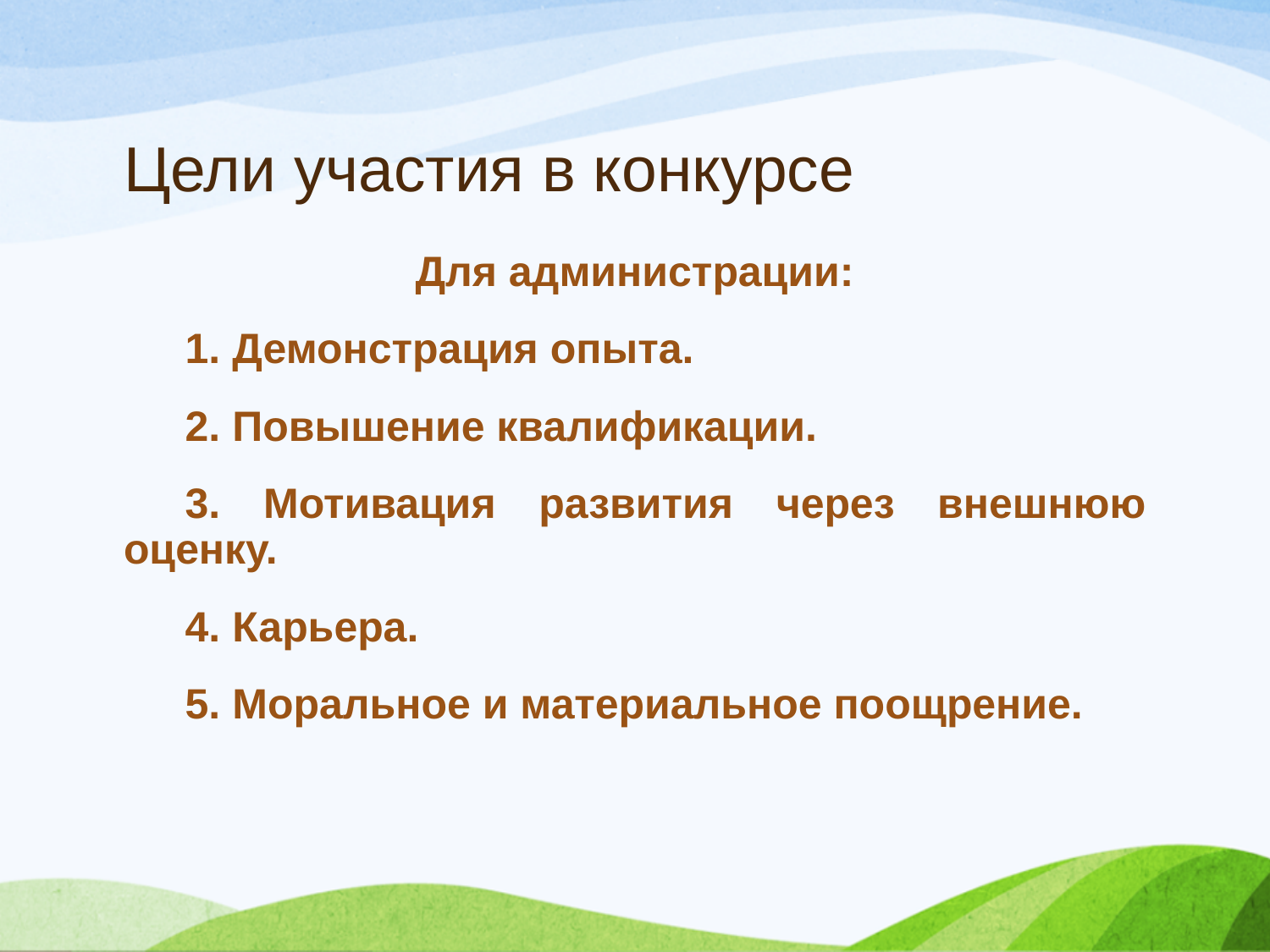

# Цели участия в конкурсе
Для администрации:
1. Демонстрация опыта.
2. Повышение квалификации.
3. Мотивация развития через внешнюю оценку.
4. Карьера.
5. Моральное и материальное поощрение.